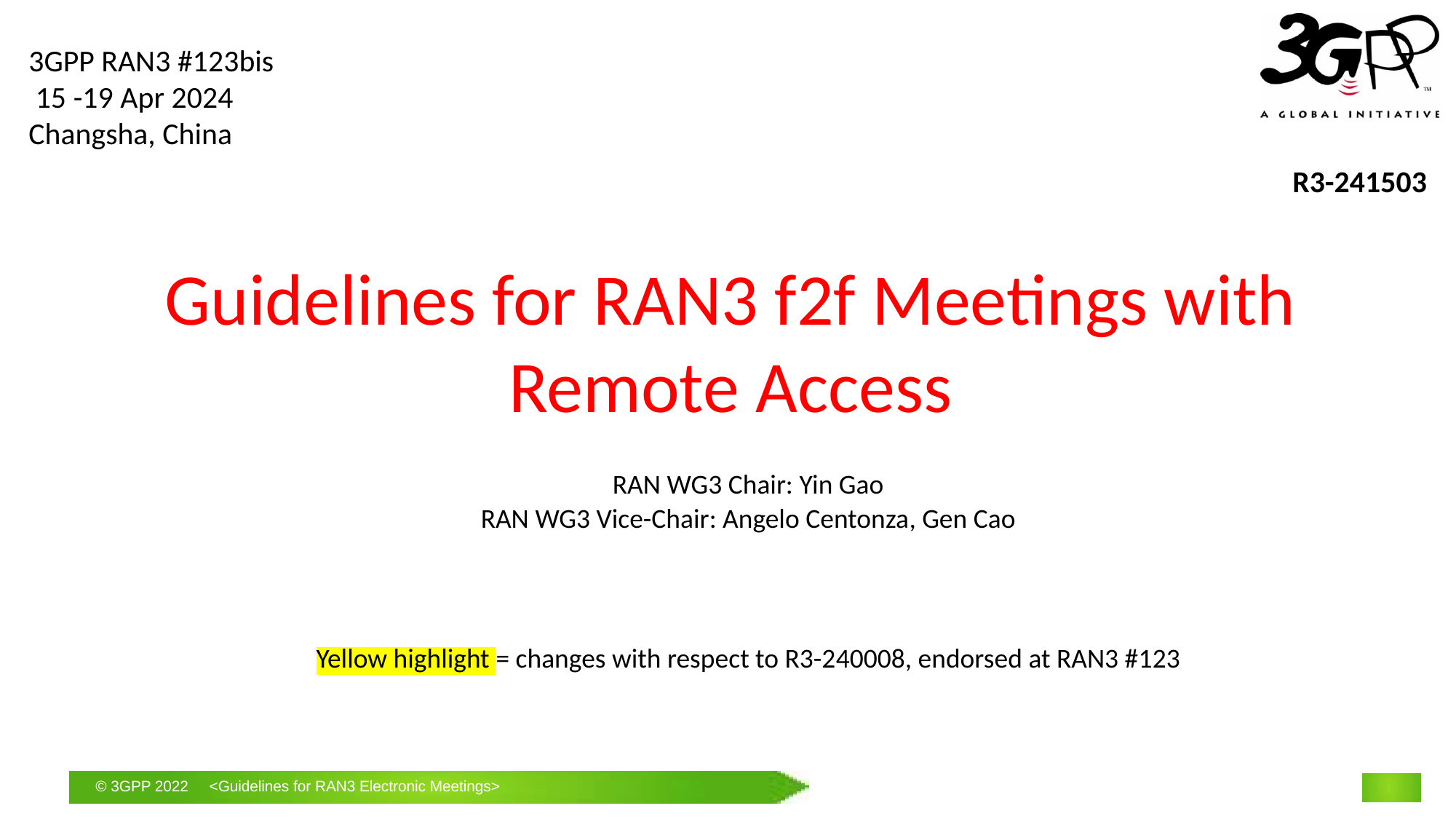

3GPP RAN3 #123bis
 15 -19 Apr 2024
Changsha, China
R3-241503
# Guidelines for RAN3 f2f Meetings with Remote Access
RAN WG3 Chair: Yin Gao
RAN WG3 Vice-Chair: Angelo Centonza, Gen Cao

Yellow highlight = changes with respect to R3-240008, endorsed at RAN3 #123
1